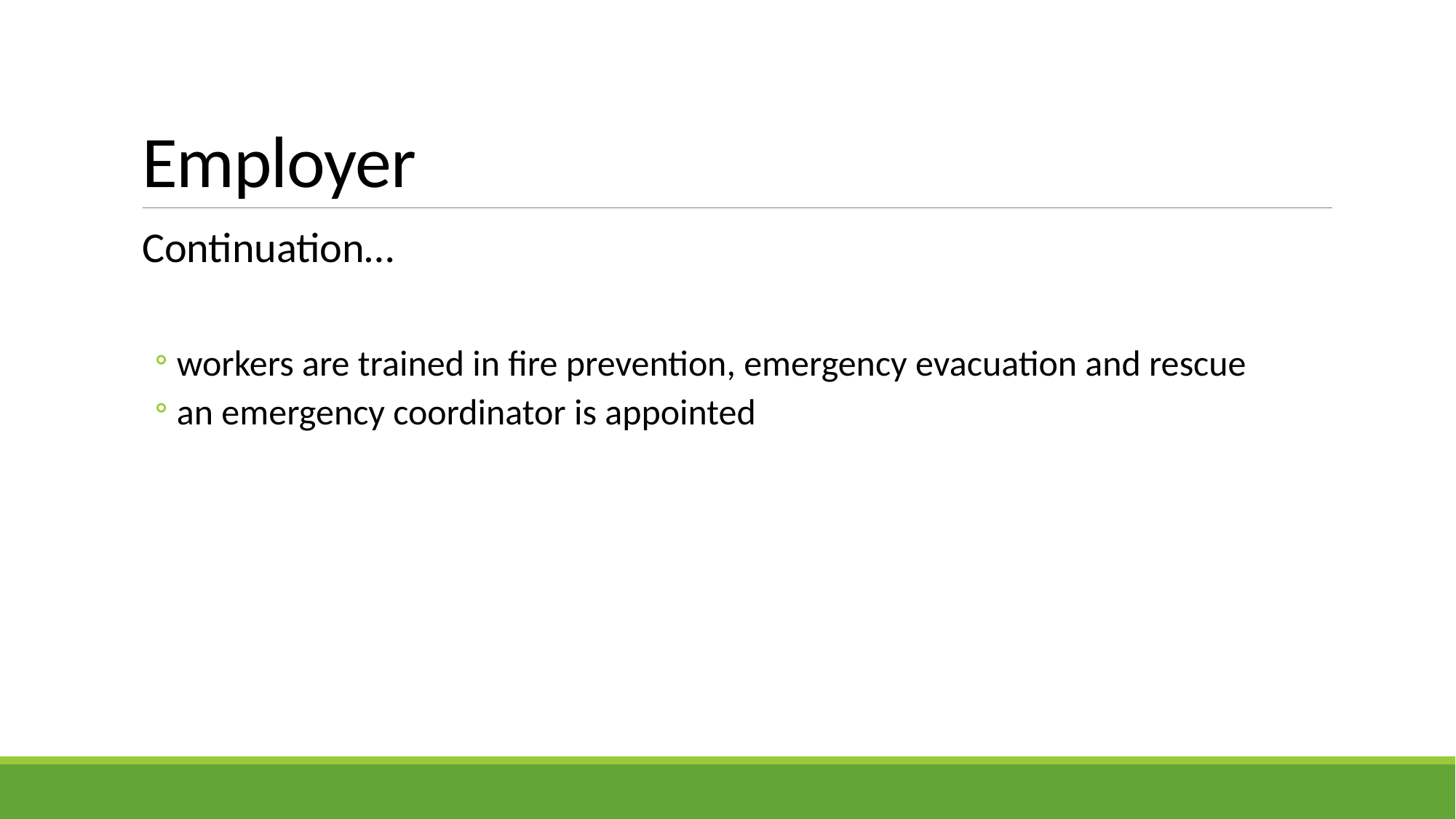

# Employer
Continuation…

workers are trained in fire prevention, emergency evacuation and rescue
an emergency coordinator is appointed